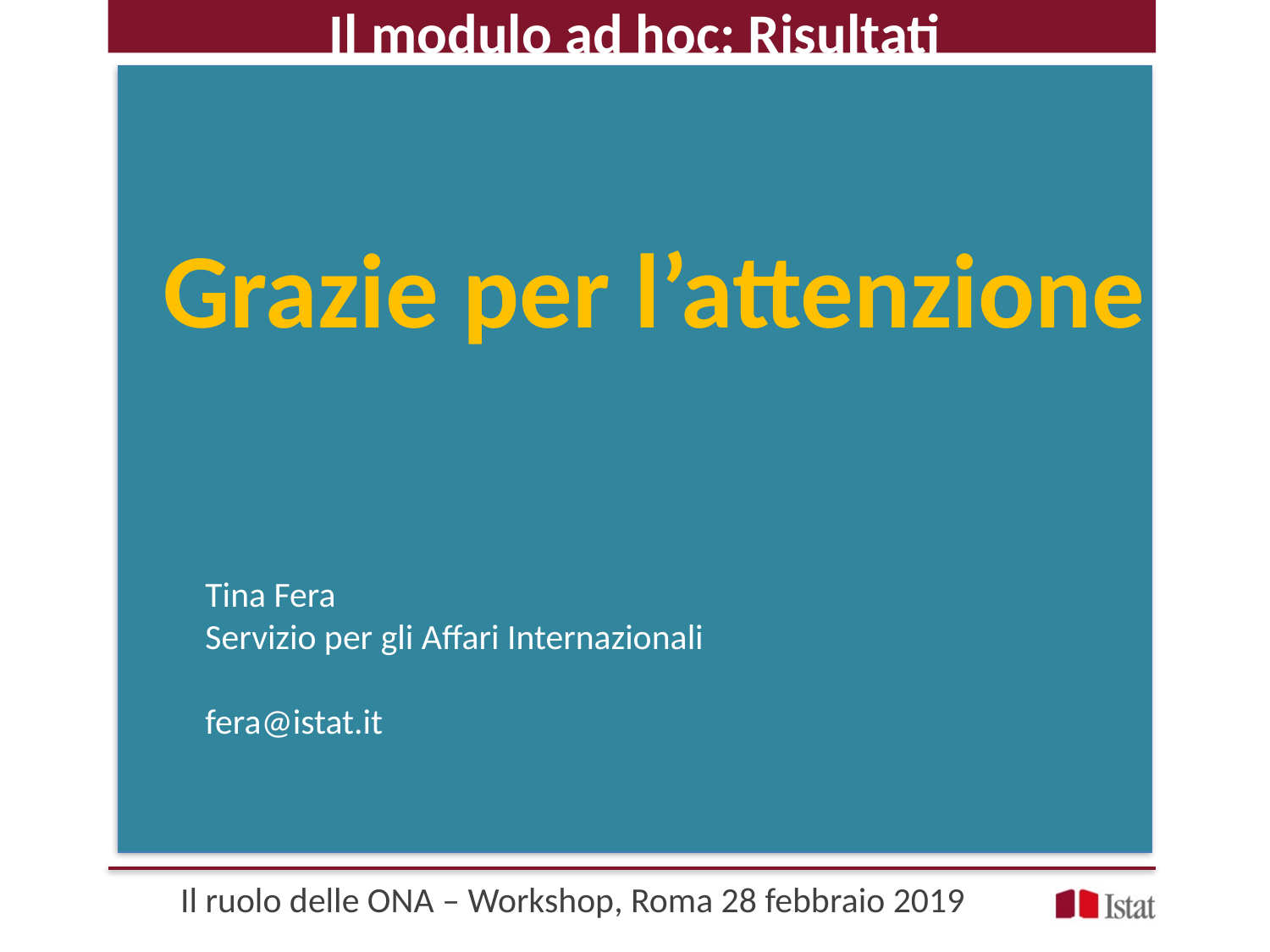

Il modulo ad hoc: Risultati

Grazie per l’attenzione
Tina Fera
Servizio per gli Affari Internazionali

fera@istat.it
Il ruolo delle ONA – Workshop, Roma 28 febbraio 2019